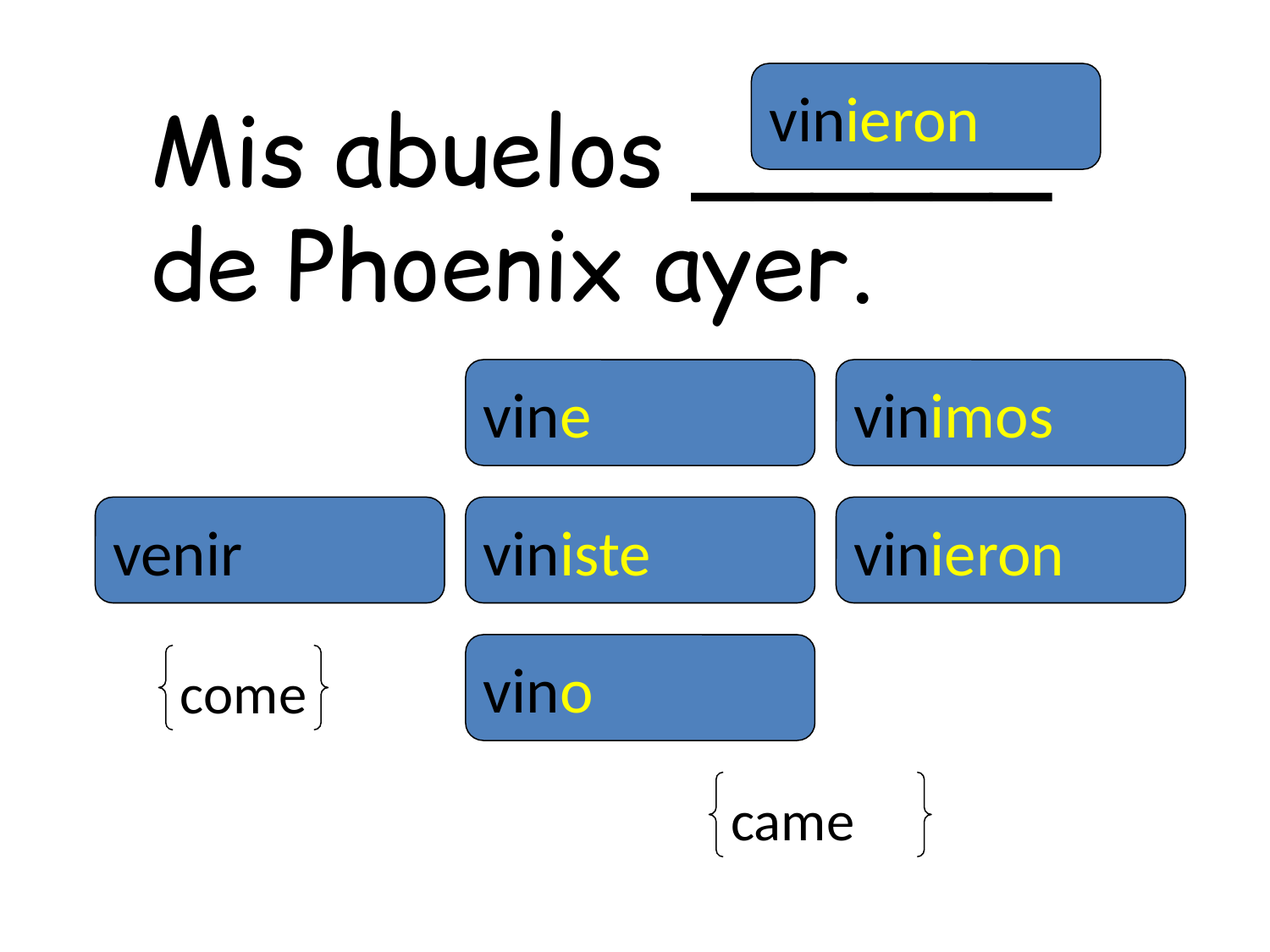

vinieron
Mis abuelos ______ de Phoenix ayer.
vine
vinimos
venir
viniste
vinieron
vino
come
came